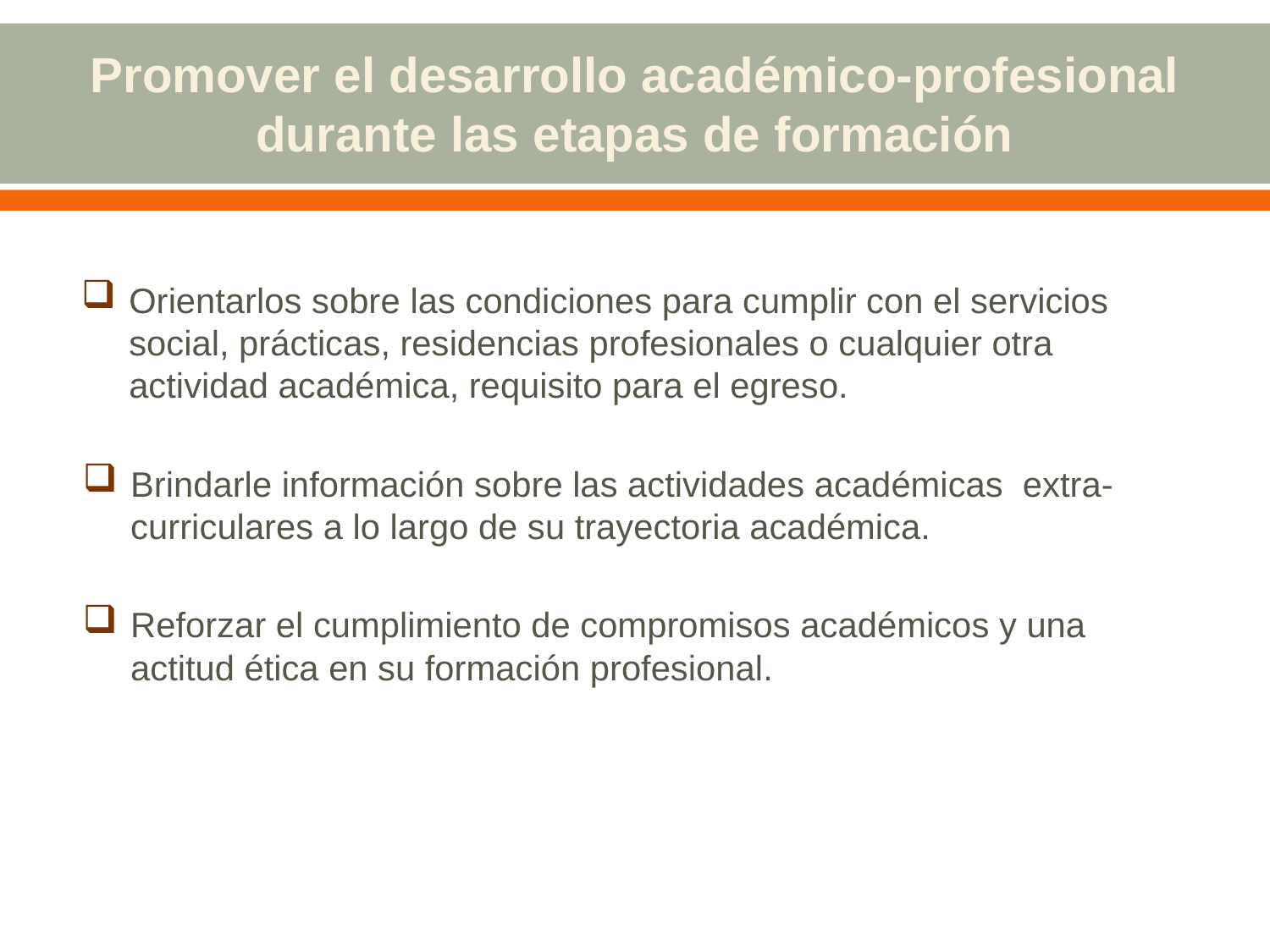

# Promover el desarrollo académico-profesional durante las etapas de formación

Orientarlos sobre las condiciones para cumplir con el servicios social, prácticas, residencias profesionales o cualquier otra actividad académica, requisito para el egreso.

Brindarle información sobre las actividades académicas  extra-curriculares a lo largo de su trayectoria académica.

Reforzar el cumplimiento de compromisos académicos y una actitud ética en su formación profesional.